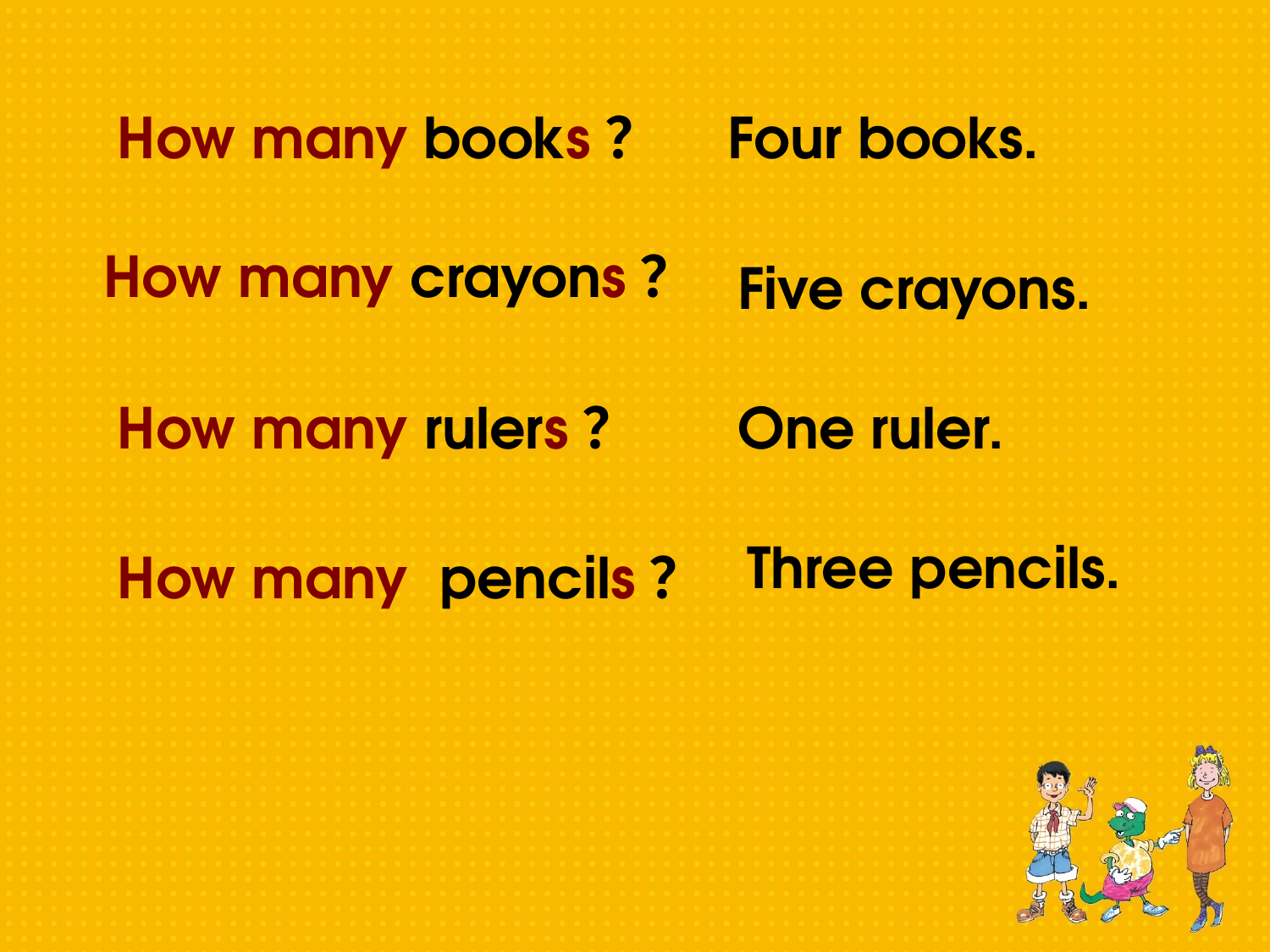

How many books？
Four books.
# How many crayons？
Five crayons.
How many rulers？
One ruler.
Three pencils.
How many  pencils？